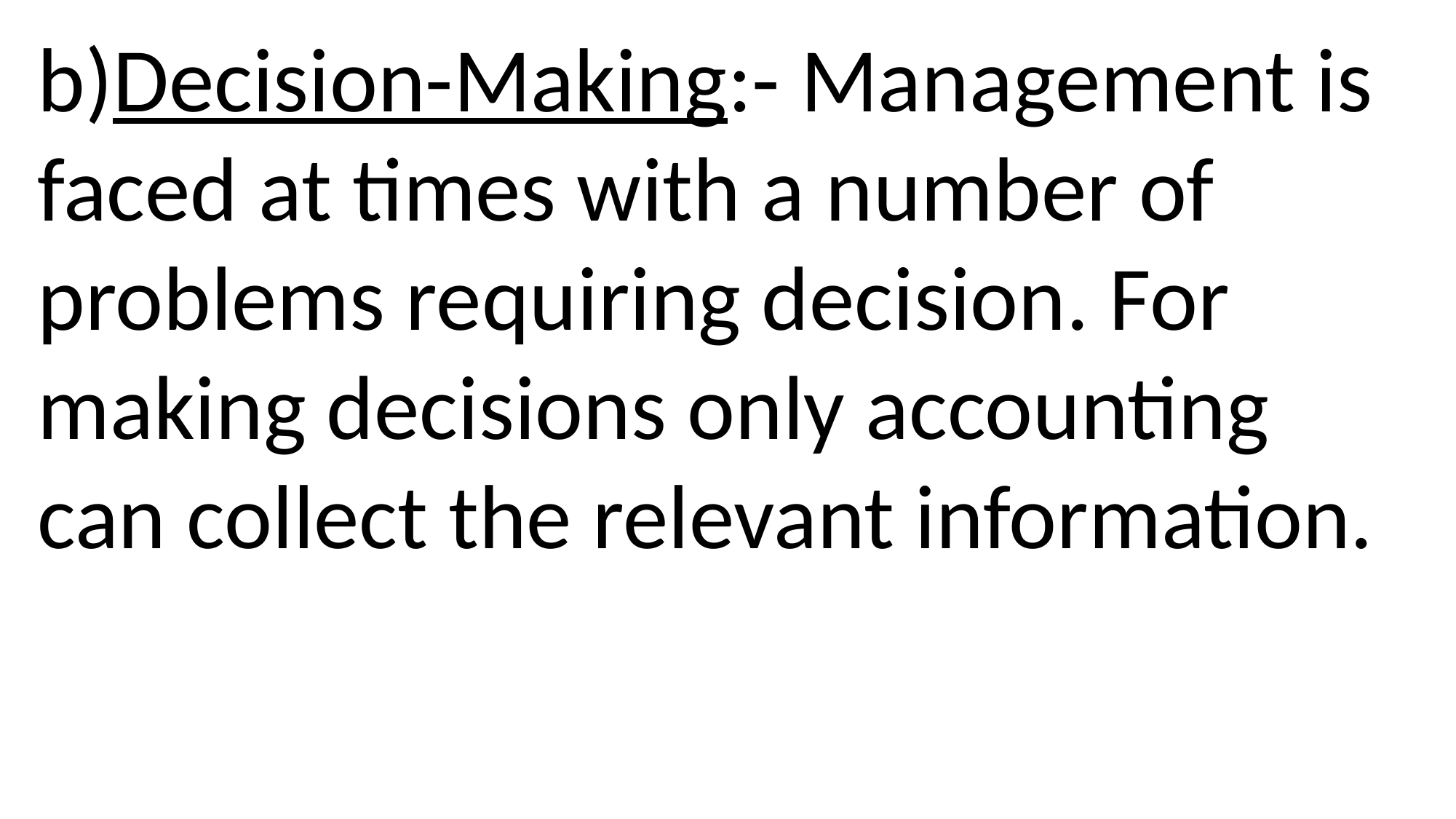

b)Decision-Making:- Management is faced at times with a number of problems requiring decision. For making decisions only accounting can collect the relevant information.